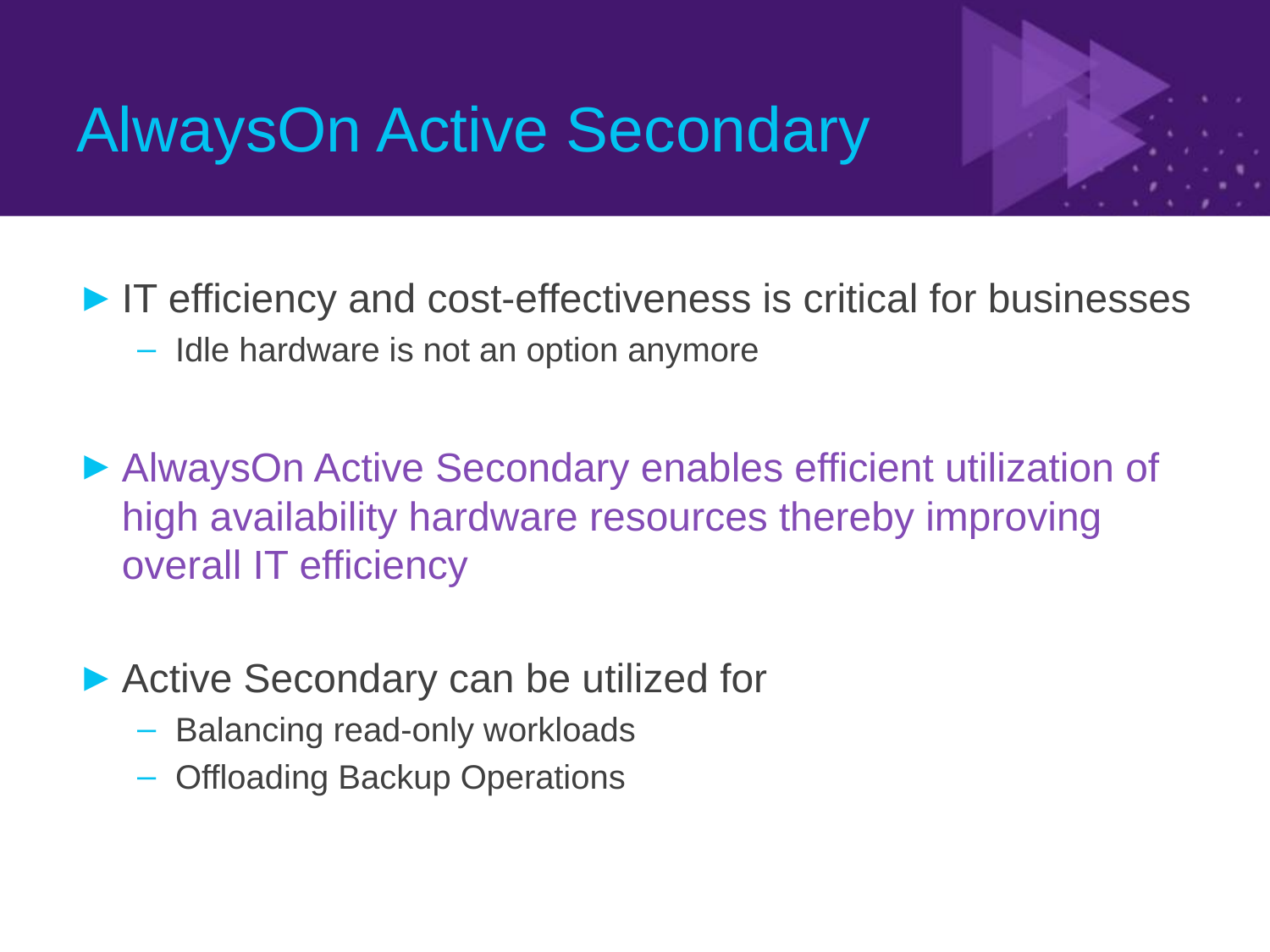

# AlwaysOn Active Secondary
IT efficiency and cost-effectiveness is critical for businesses
Idle hardware is not an option anymore

AlwaysOn Active Secondary enables efficient utilization of high availability hardware resources thereby improving overall IT efficiency

Active Secondary can be utilized for
Balancing read-only workloads
Offloading Backup Operations